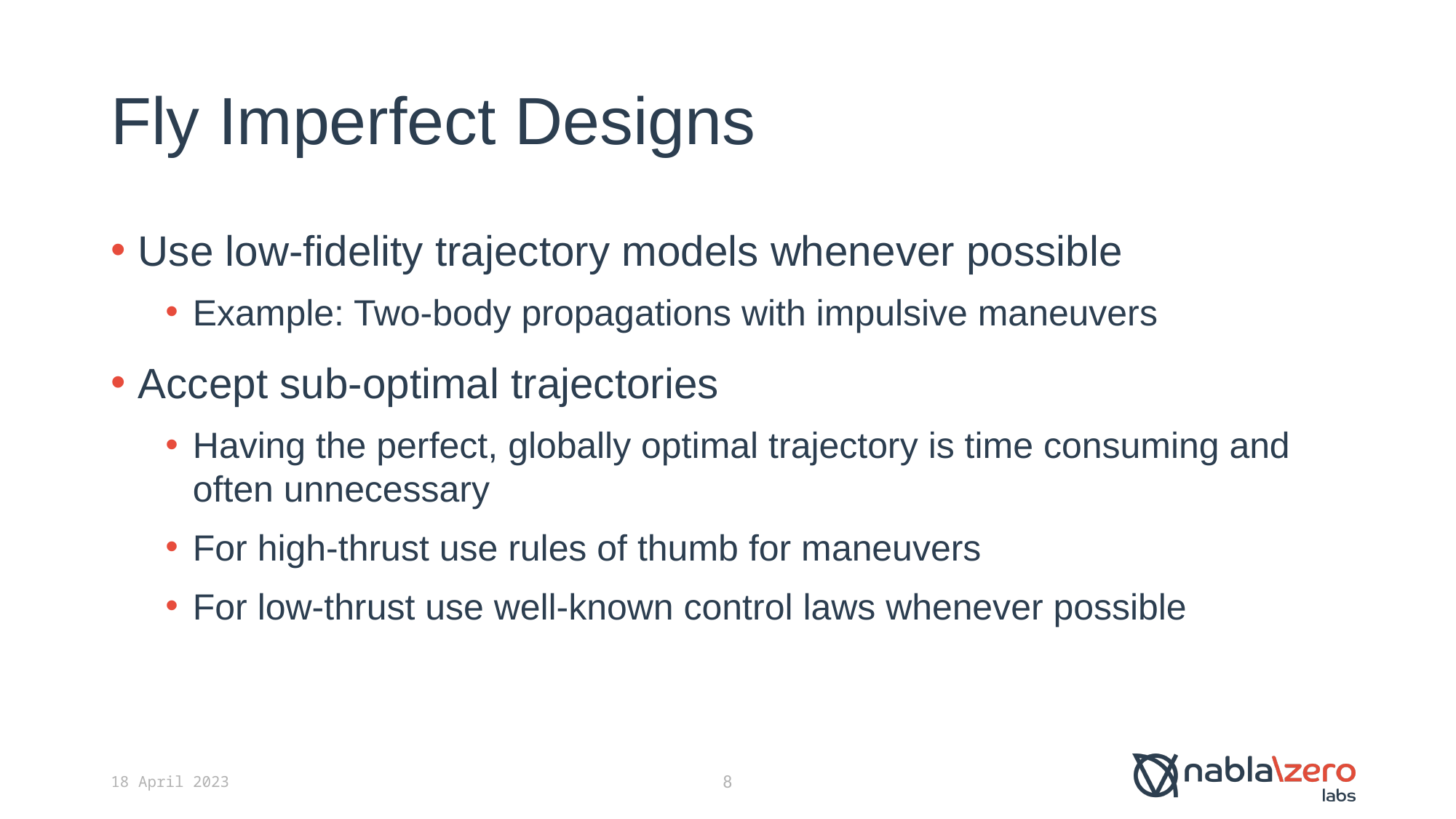

# Fly Imperfect Designs
Use low-fidelity trajectory models whenever possible
Example: Two-body propagations with impulsive maneuvers
Accept sub-optimal trajectories
Having the perfect, globally optimal trajectory is time consuming and often unnecessary
For high-thrust use rules of thumb for maneuvers
For low-thrust use well-known control laws whenever possible
18 April 2023
8